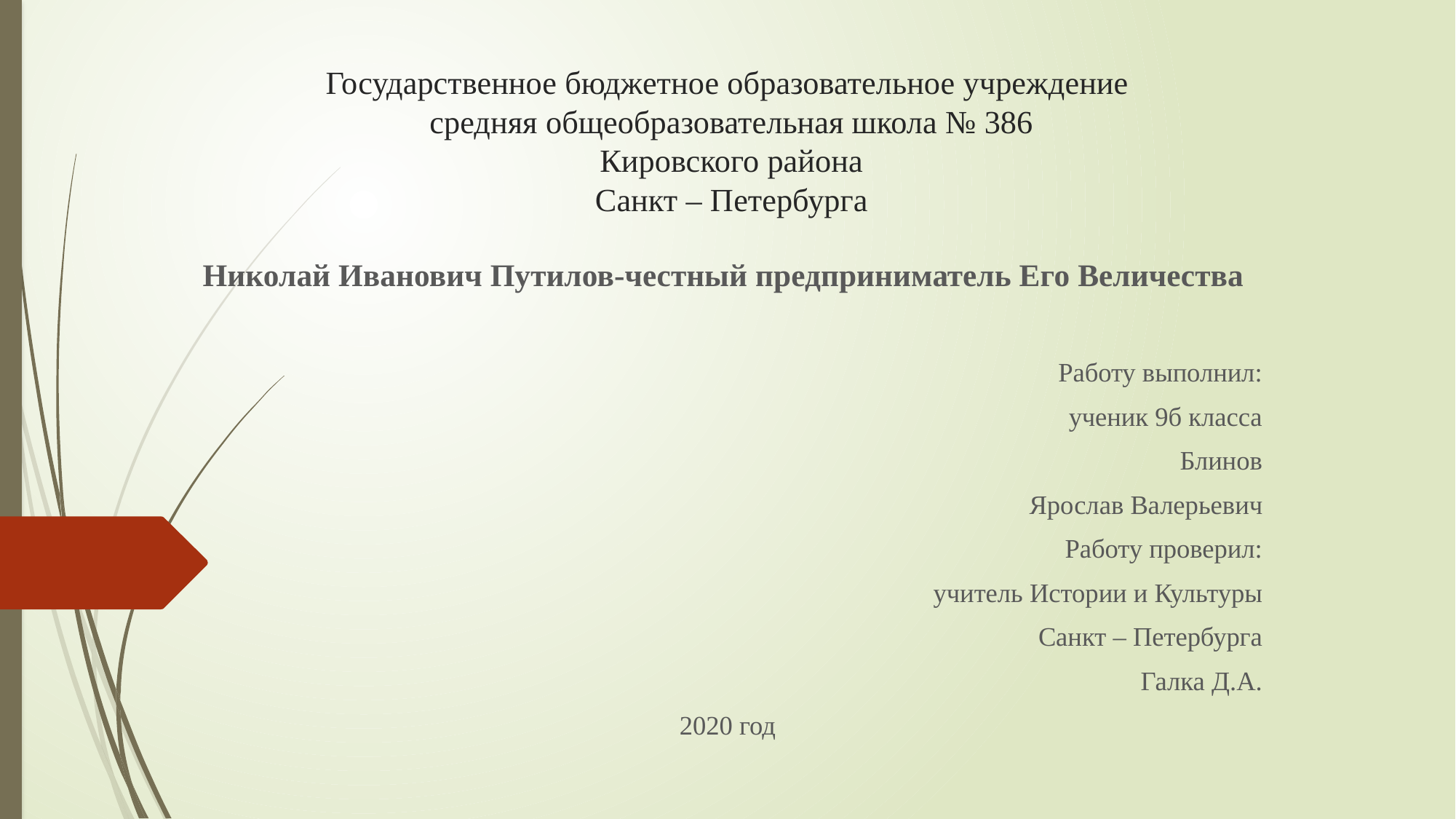

# Государственное бюджетное образовательное учреждение средняя общеобразовательная школа № 386 Кировского района Санкт – Петербурга
Николай Иванович Путилов-честный предприниматель Его Величества

Работу выполнил:
 ученик 9б класса
 Блинов
 Ярослав Валерьевич
Работу проверил:
 учитель Истории и Культуры
 Санкт – Петербурга
Галка Д.А.
2020 год